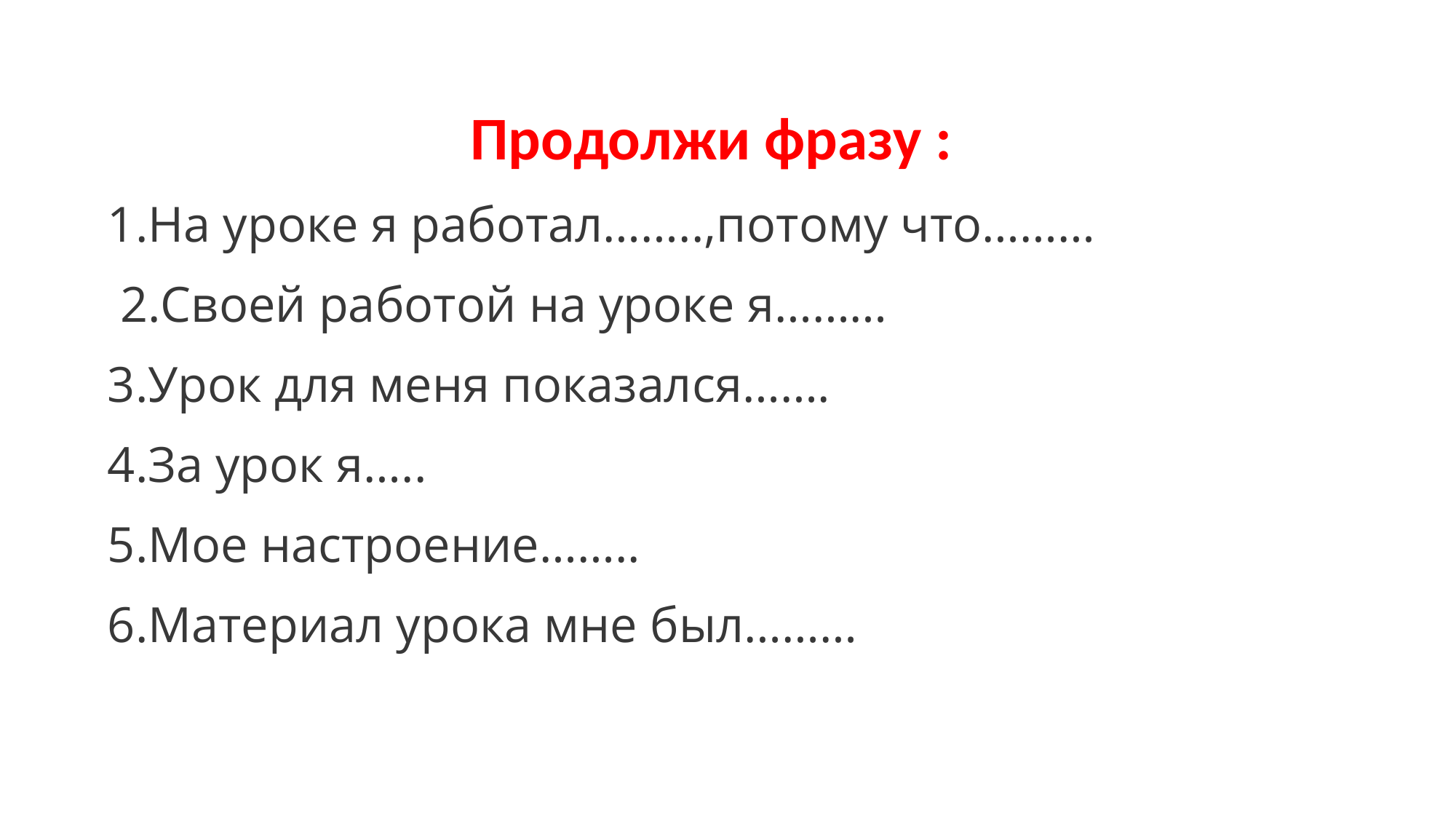

Продолжи фразу :
1.На уроке я работал……..,потому что………
 2.Своей работой на уроке я………
3.Урок для меня показался…….
4.За урок я…..
5.Мое настроение……..
6.Материал урока мне был………